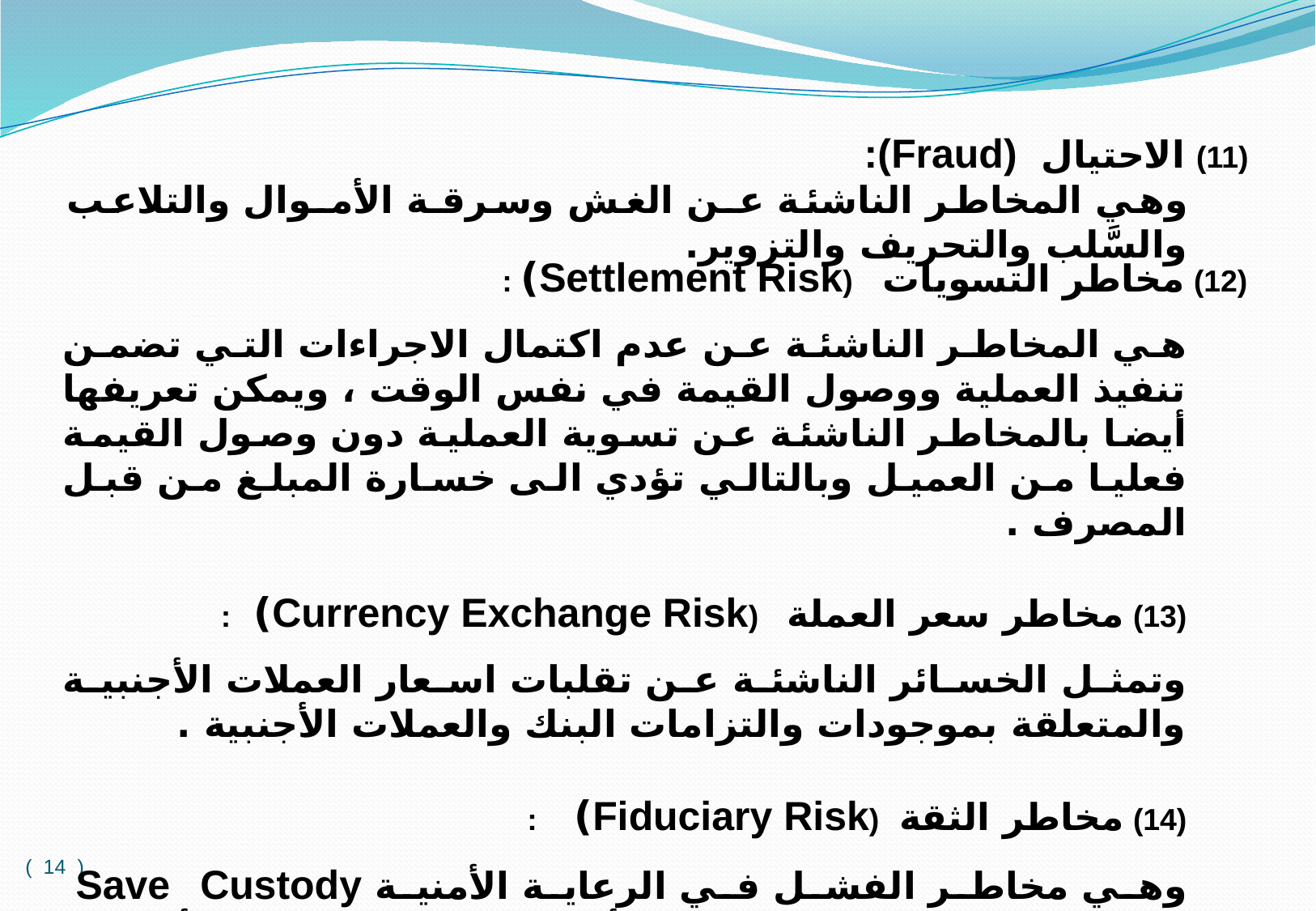

(11) الاحتيال  (Fraud):
وهي المخاطر الناشئة عـن الغش وسرقـة الأمـوال والتلاعب والسَّلب والتحريف والتزوير.
(12) مخاطر التسويات   (Settlement Risk) :

هي المخاطر الناشئة عن عدم اكتمال الاجراءات التي تضمن تنفيذ العملية ووصول القيمة في نفس الوقت ، ويمكن تعريفها أيضا بالمخاطر الناشئة عن تسوية العملية دون وصول القيمة فعليا من العميل وبالتالي تؤدي الى خسارة المبلغ من قبل المصرف .

(13) مخاطر سعر العملة   (Currency Exchange Risk)  :

وتمثل الخسائر الناشئة عن تقلبات اسعار العملات الأجنبية والمتعلقة بموجودات والتزامات البنك والعملات الأجنبية .

(14) مخاطر الثقة  (Fiduciary Risk)   :

وهي مخاطر الفشل في الرعاية الأمنية Save Custody  الناشئة من الاهمال في إدارة الأصول لصالح الاطراف الأخرى .

(  14  )